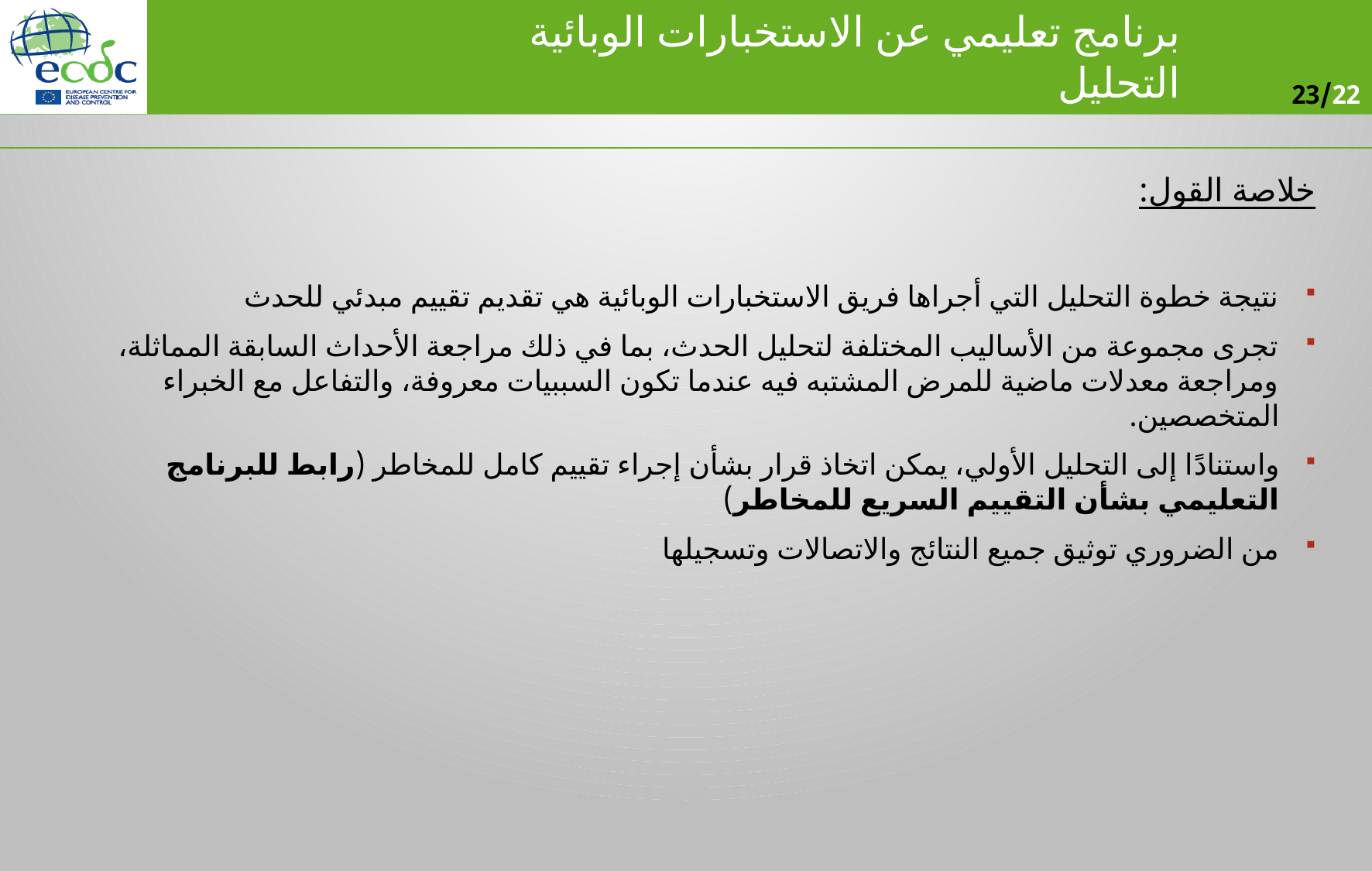

خلاصة القول:

نتيجة خطوة التحليل التي أجراها فريق الاستخبارات الوبائية هي تقديم تقييم مبدئي للحدث
تجرى مجموعة من الأساليب المختلفة لتحليل الحدث، بما في ذلك مراجعة الأحداث السابقة المماثلة، ومراجعة معدلات ماضية للمرض المشتبه فيه عندما تكون السببيات معروفة، والتفاعل مع الخبراء المتخصصين.
واستنادًا إلى التحليل الأولي، يمكن اتخاذ قرار بشأن إجراء تقييم كامل للمخاطر (رابط للبرنامج التعليمي بشأن التقييم السريع للمخاطر)
من الضروري توثيق جميع النتائج والاتصالات وتسجيلها